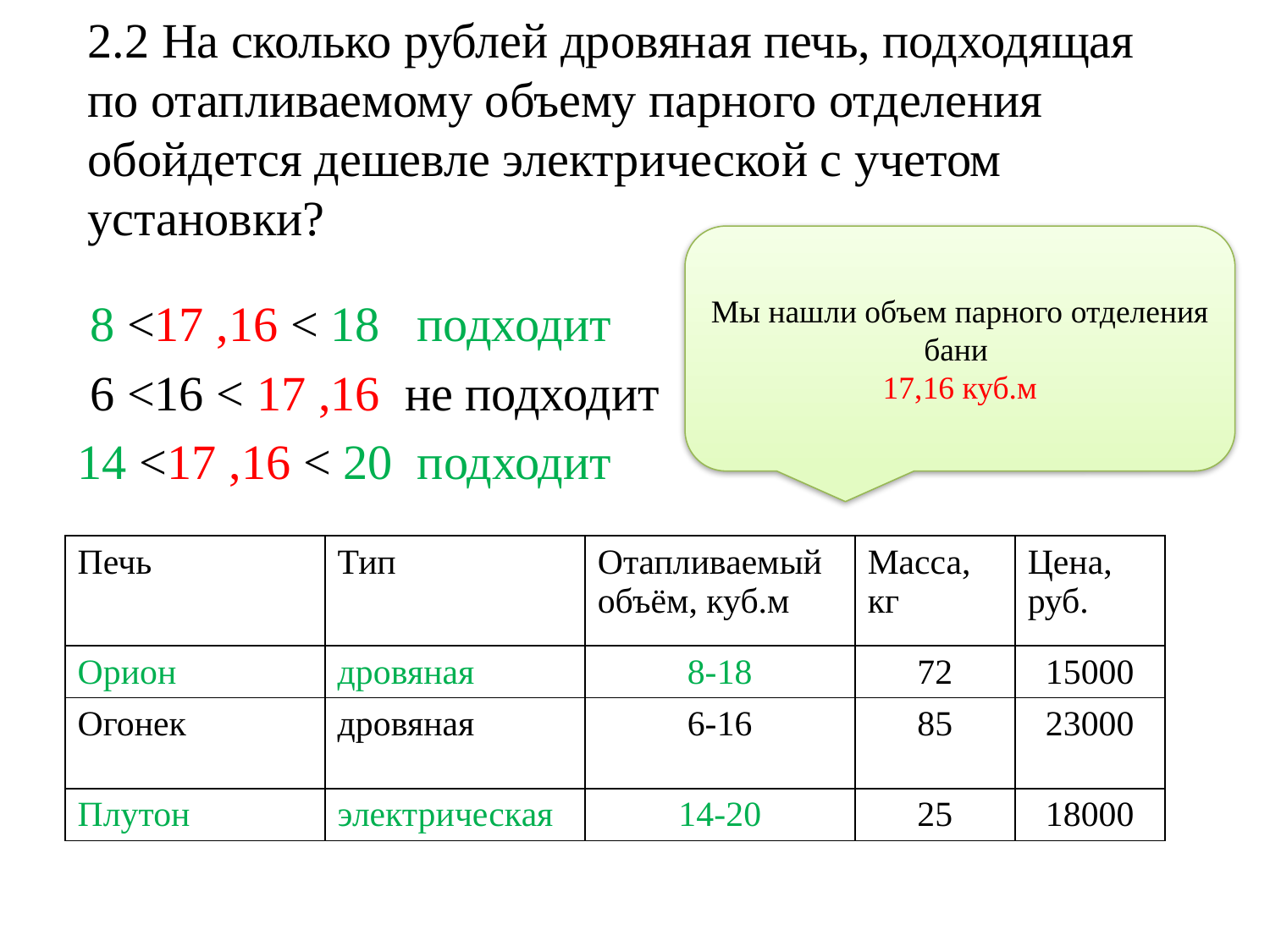

# 2.2 На сколько рублей дровяная печь, подходящая по отапливаемому объему парного отделения обойдется дешевле электрической с учетом установки?
Мы нашли объем парного отделения бани
17,16 куб.м
 8 <17 ,16 < 18   подходит
 6 <16 < 17 ,16  не подходит
14 <17 ,16 < 20  подходит

| Печь | Тип | Отапливаемый объём, куб.м | Масса, кг | Цена, руб. |
| --- | --- | --- | --- | --- |
| Орион | дровяная | 8-18 | 72 | 15000 |
| Огонек | дровяная | 6-16 | 85 | 23000 |
| Плутон | электрическая | 14-20 | 25 | 18000 |